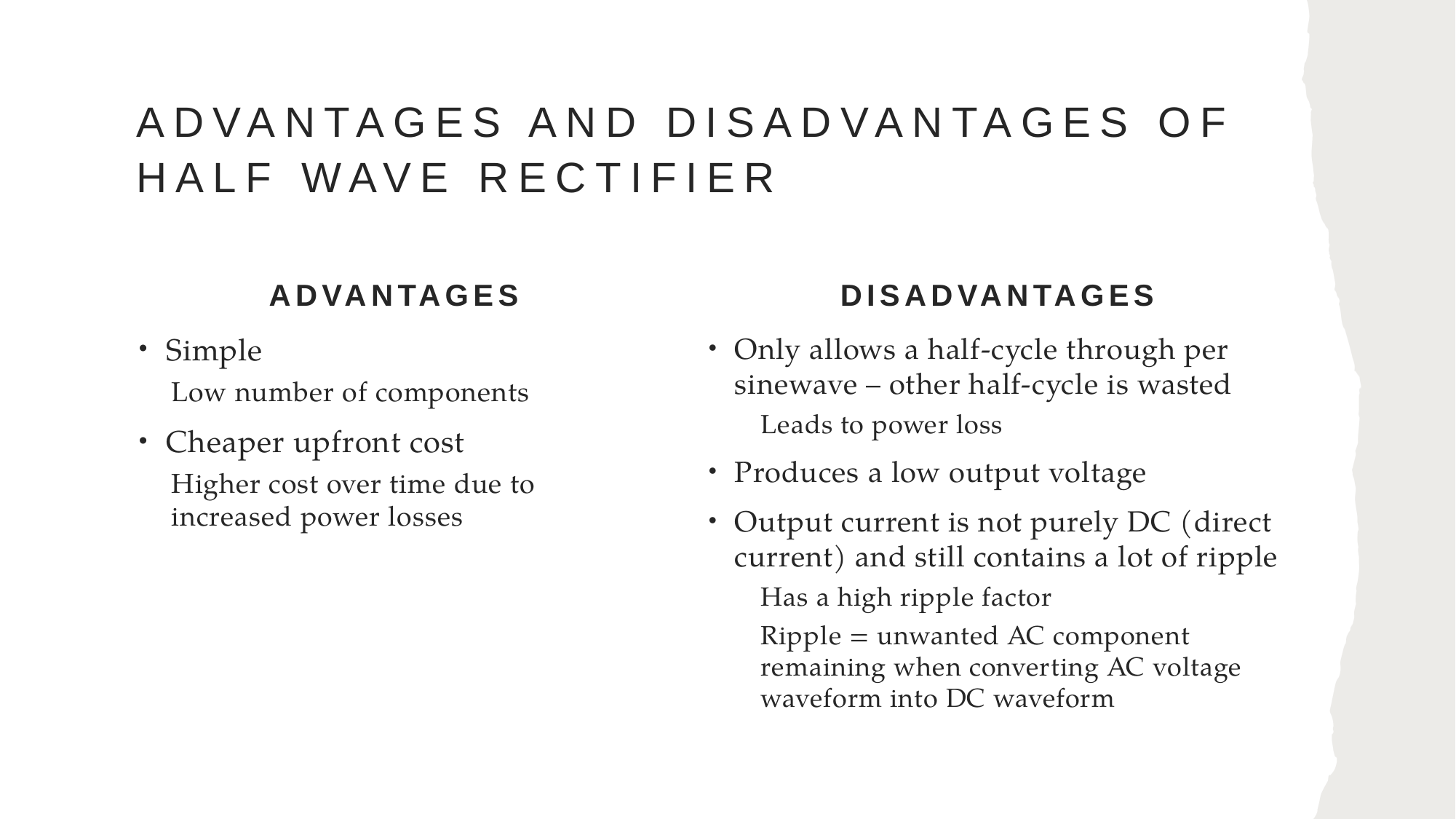

# Advantages and disadvantages of half wave rectifier
Advantages
Disadvantages
Only allows a half-cycle through per sinewave – other half-cycle is wasted
Leads to power loss
Produces a low output voltage
Output current is not purely DC (direct current) and still contains a lot of ripple
Has a high ripple factor
Ripple = unwanted AC component remaining when converting AC voltage waveform into DC waveform
Simple
Low number of components
Cheaper upfront cost
Higher cost over time due to increased power losses